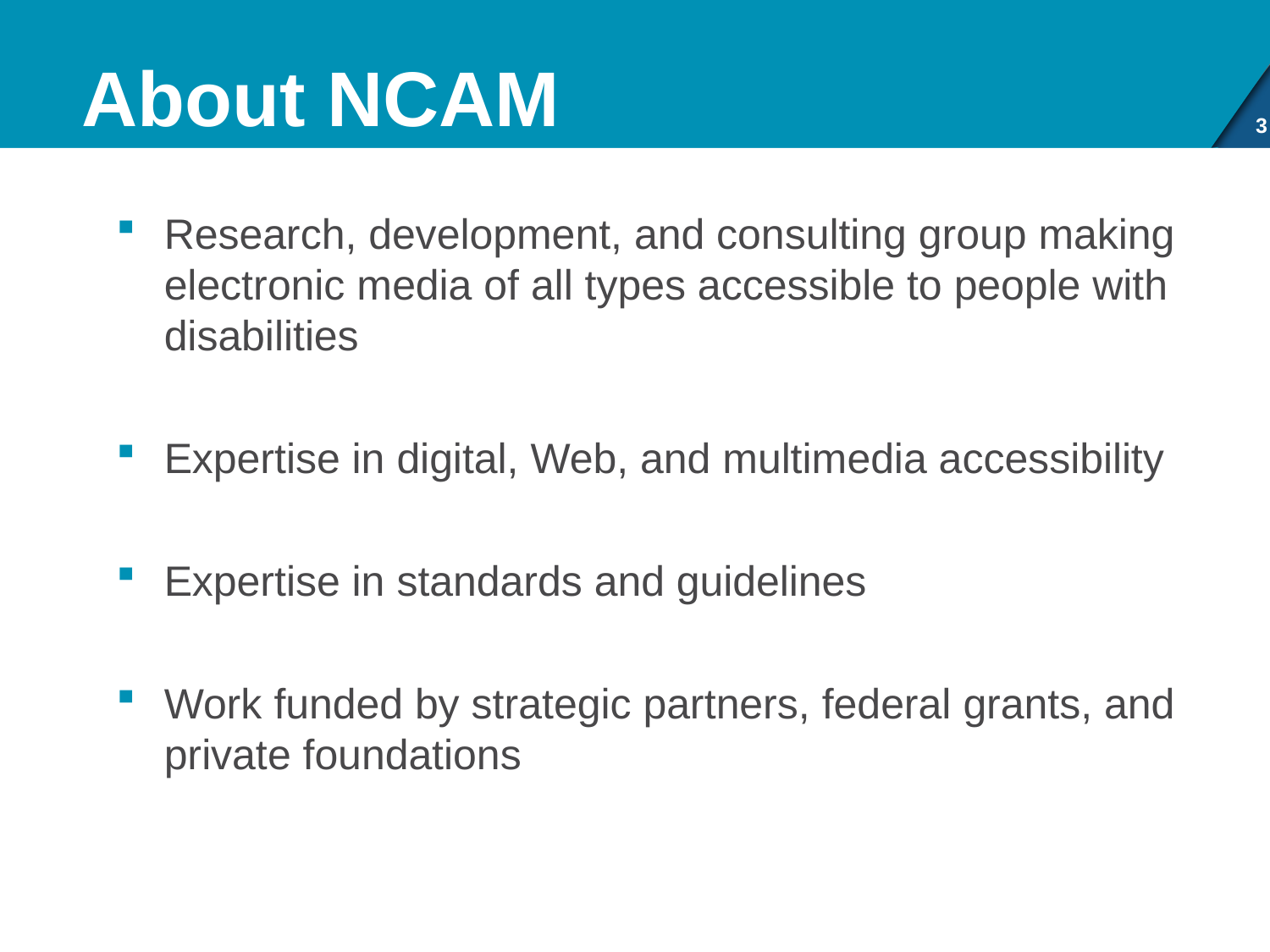

# About NCAM
3
Research, development, and consulting group making electronic media of all types accessible to people with disabilities

Expertise in digital, Web, and multimedia accessibility

Expertise in standards and guidelines

Work funded by strategic partners, federal grants, and private foundations